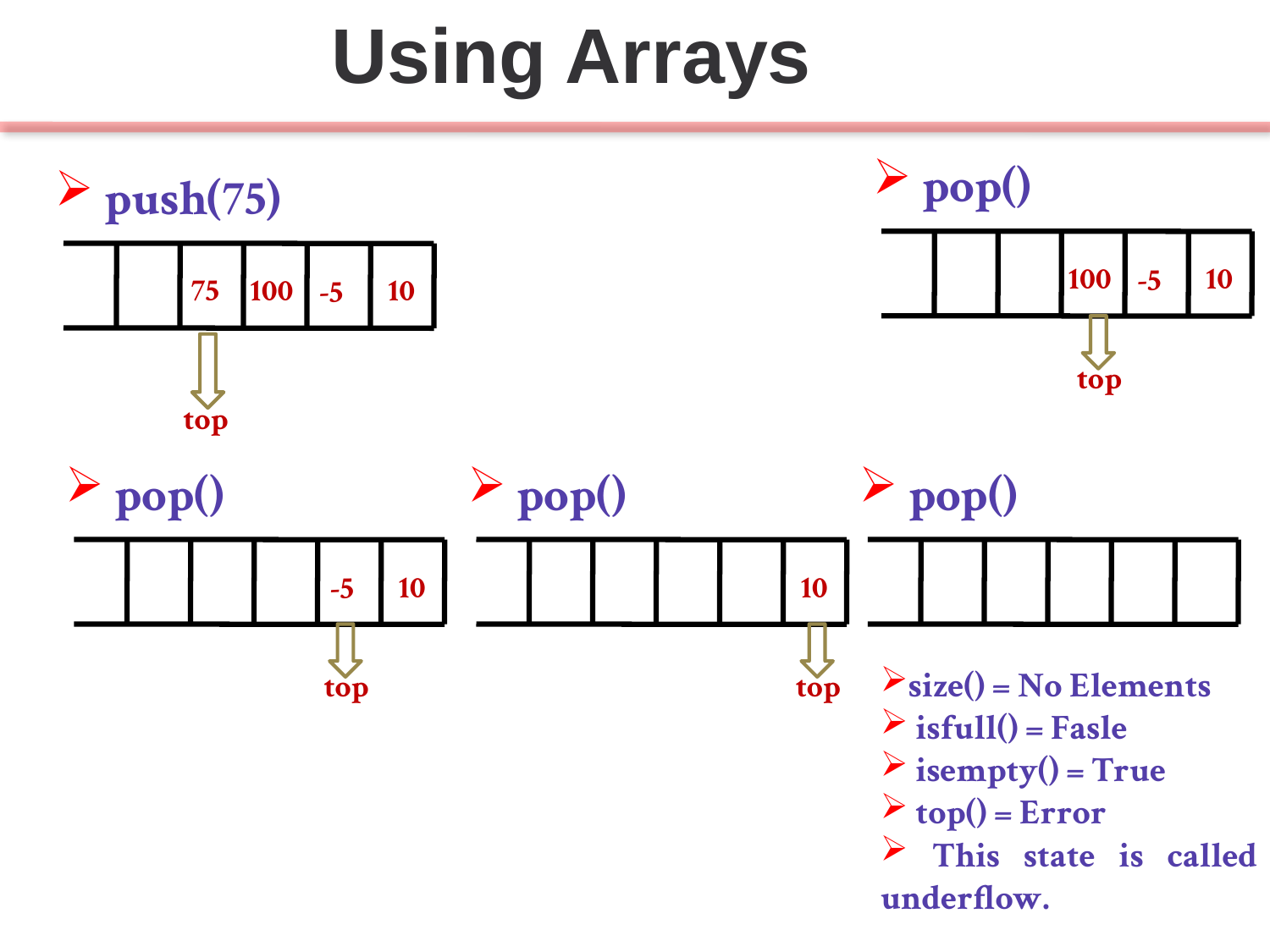

Using Arrays
 pop()
 push(75)
100
10
-5
75
100
10
-5

top
top
 pop()
 pop()
 pop()
10
10
-5

size() = No Elements
 isfull() = Fasle
 isempty() = True
 top() = Error
 This state is called underflow.
top
top